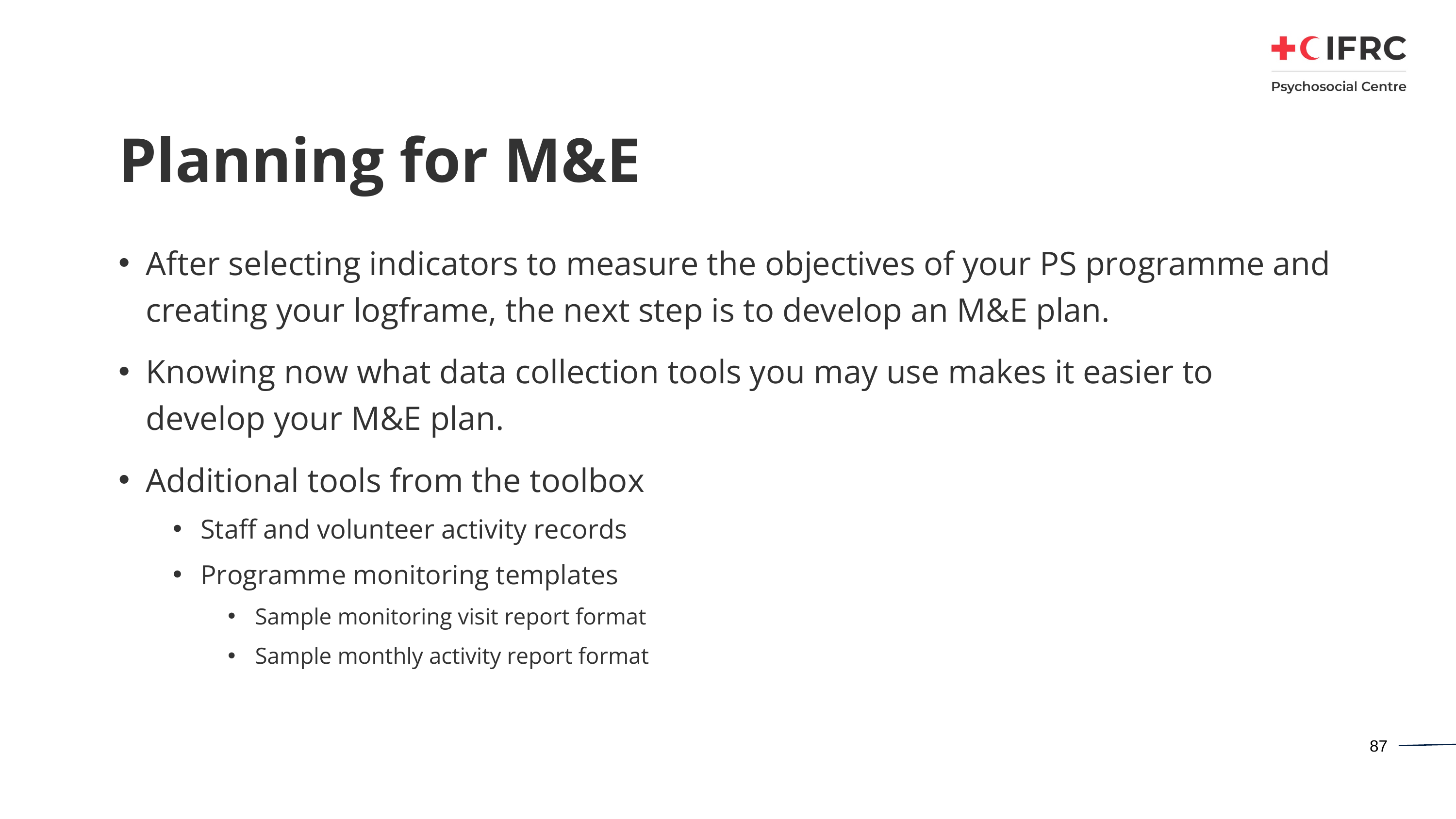

# Planning for M&E
After selecting indicators to measure the objectives of your PS programme and creating your logframe, the next step is to develop an M&E plan.
Knowing now what data collection tools you may use makes it easier to develop your M&E plan.
Additional tools from the toolbox
Staff and volunteer activity records
Programme monitoring templates
Sample monitoring visit report format
Sample monthly activity report format